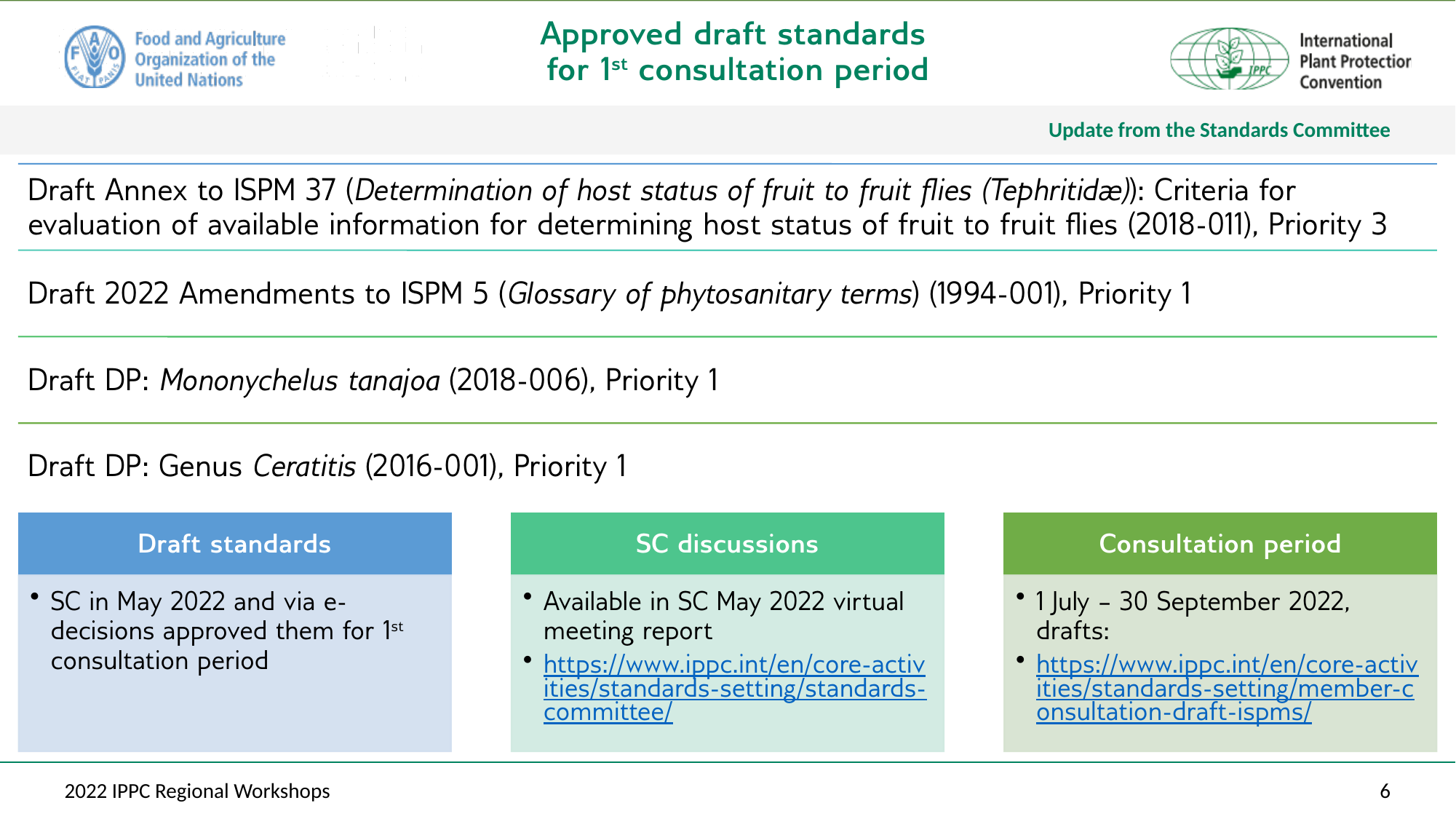

# Approved draft standards for 1st consultation period
Draft Annex to ISPM 37 (Determination of host status of fruit to fruit flies (Tephritidae)): Criteria for evaluation of available information for determining host status of fruit to fruit flies (2018-011), Priority 3
Draft 2022 Amendments to ISPM 5 (Glossary of phytosanitary terms) (1994-001), Priority 1
Draft DP: Mononychelus tanajoa (2018-006), Priority 1
Draft DP: Genus Ceratitis (2016-001), Priority 1
Draft standards
SC in May 2022 and via e-decisions approved them for 1st consultation period
SC discussions
Available in SC May 2022 virtual meeting report
https://www.ippc.int/en/core-activities/standards-setting/standards-committee/
Consultation period
1 July – 30 September 2022, drafts:
https://www.ippc.int/en/core-activities/standards-setting/member-consultation-draft-ispms/